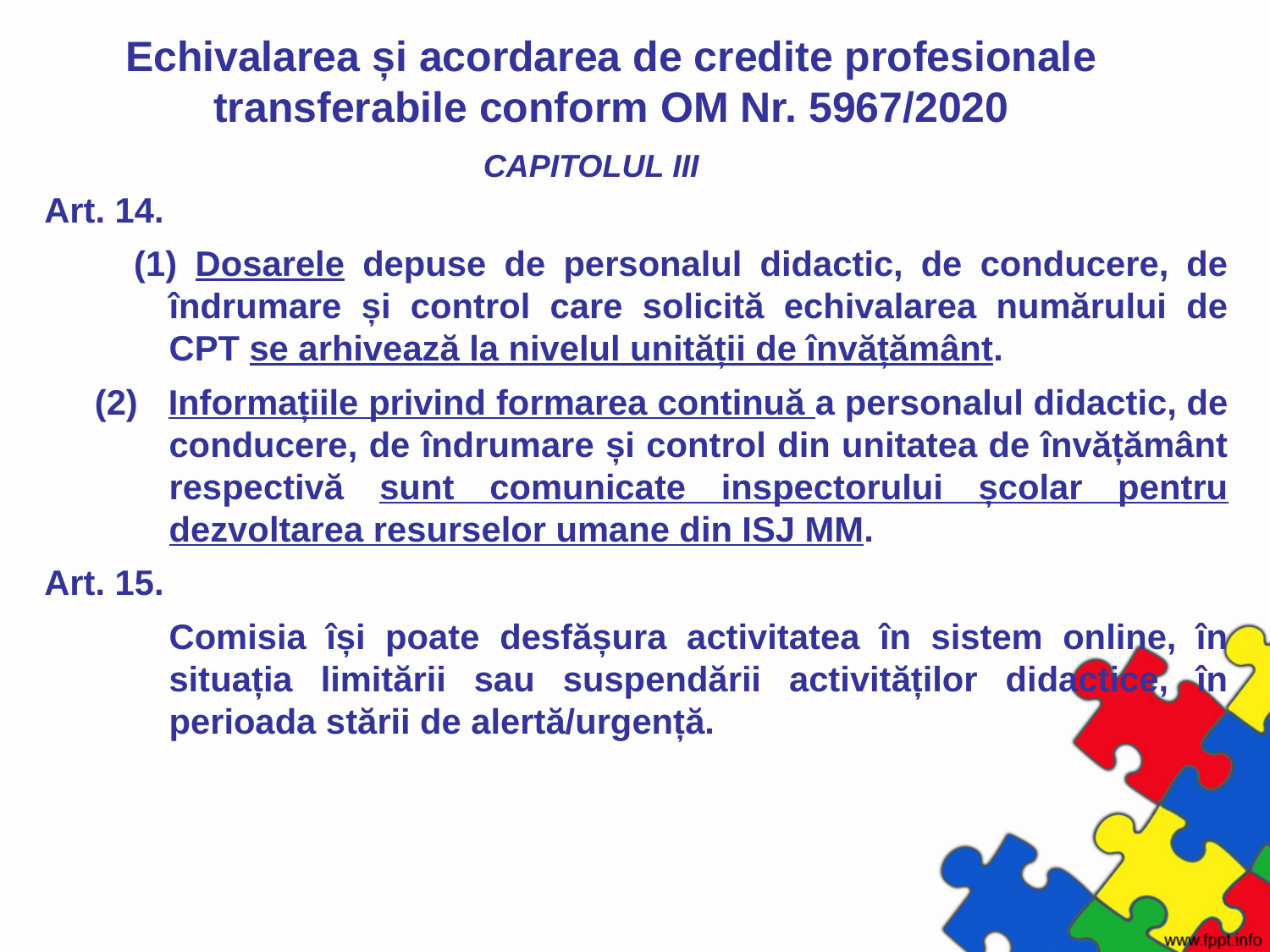

# Echivalarea și acordarea de credite profesionale transferabile conform OM Nr. 5967/2020
CAPITOLUL III
Art. 14.
     (1) Dosarele depuse de personalul didactic, de conducere, de îndrumare și control care solicită echivalarea numărului de CPT se arhivează la nivelul unității de învățământ.
     (2)   Informațiile privind formarea continuă a personalul didactic, de conducere, de îndrumare și control din unitatea de învățământ respectivă sunt comunicate inspectorului școlar pentru dezvoltarea resurselor umane din ISJ MM.
Art. 15.
	Comisia își poate desfășura activitatea în sistem online, în situația limitării sau suspendării activităților didactice, în perioada stării de alertă/urgență.